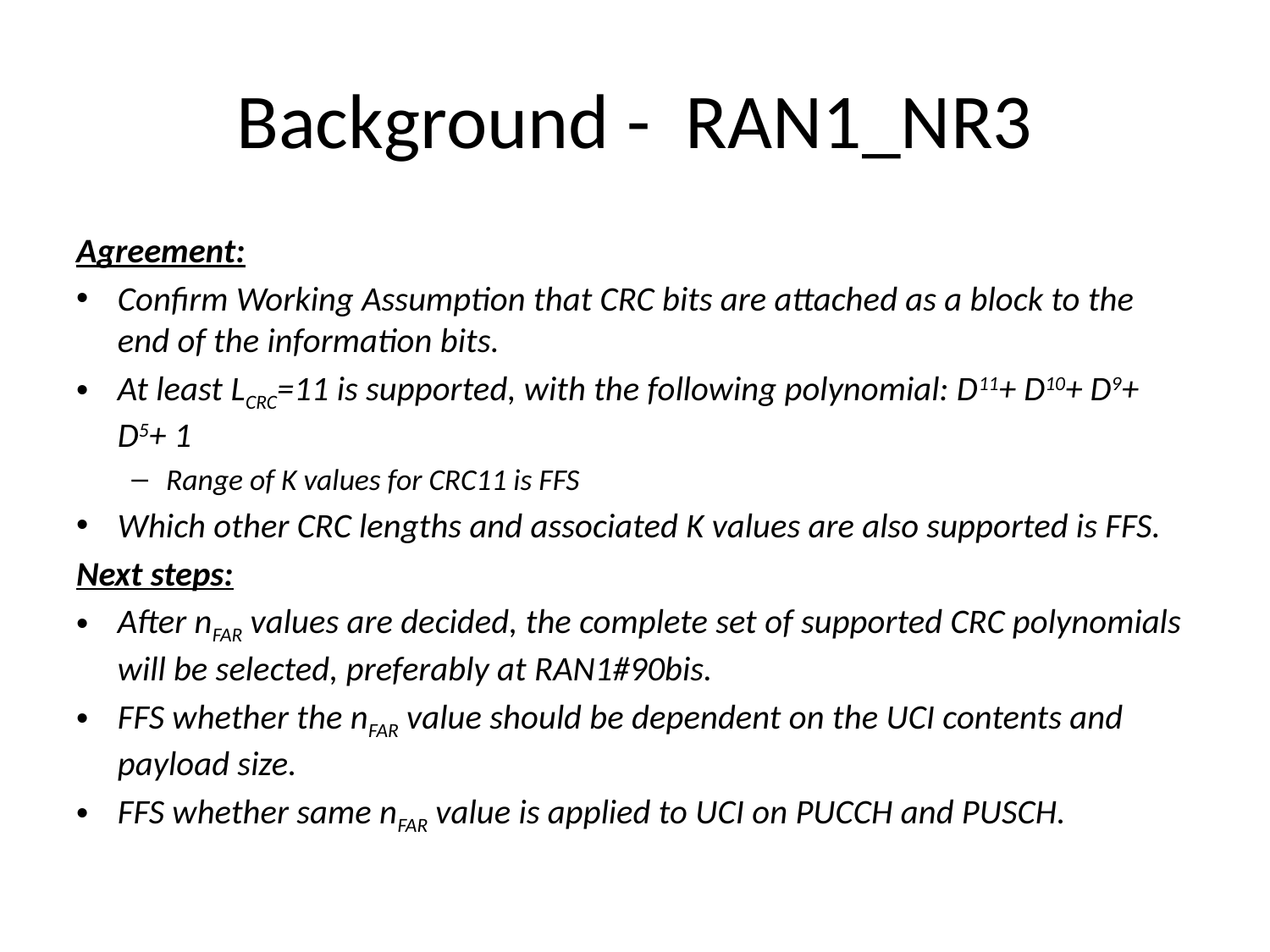

# Background -  RAN1_NR3
Agreement:
Confirm Working Assumption that CRC bits are attached as a block to the end of the information bits.
At least LCRC=11 is supported, with the following polynomial: D11+ D10+ D9+ D5+ 1
Range of K values for CRC11 is FFS
Which other CRC lengths and associated K values are also supported is FFS.
Next steps:
After nFAR values are decided, the complete set of supported CRC polynomials will be selected, preferably at RAN1#90bis.
FFS whether the nFAR value should be dependent on the UCI contents and payload size.
FFS whether same nFAR value is applied to UCI on PUCCH and PUSCH.